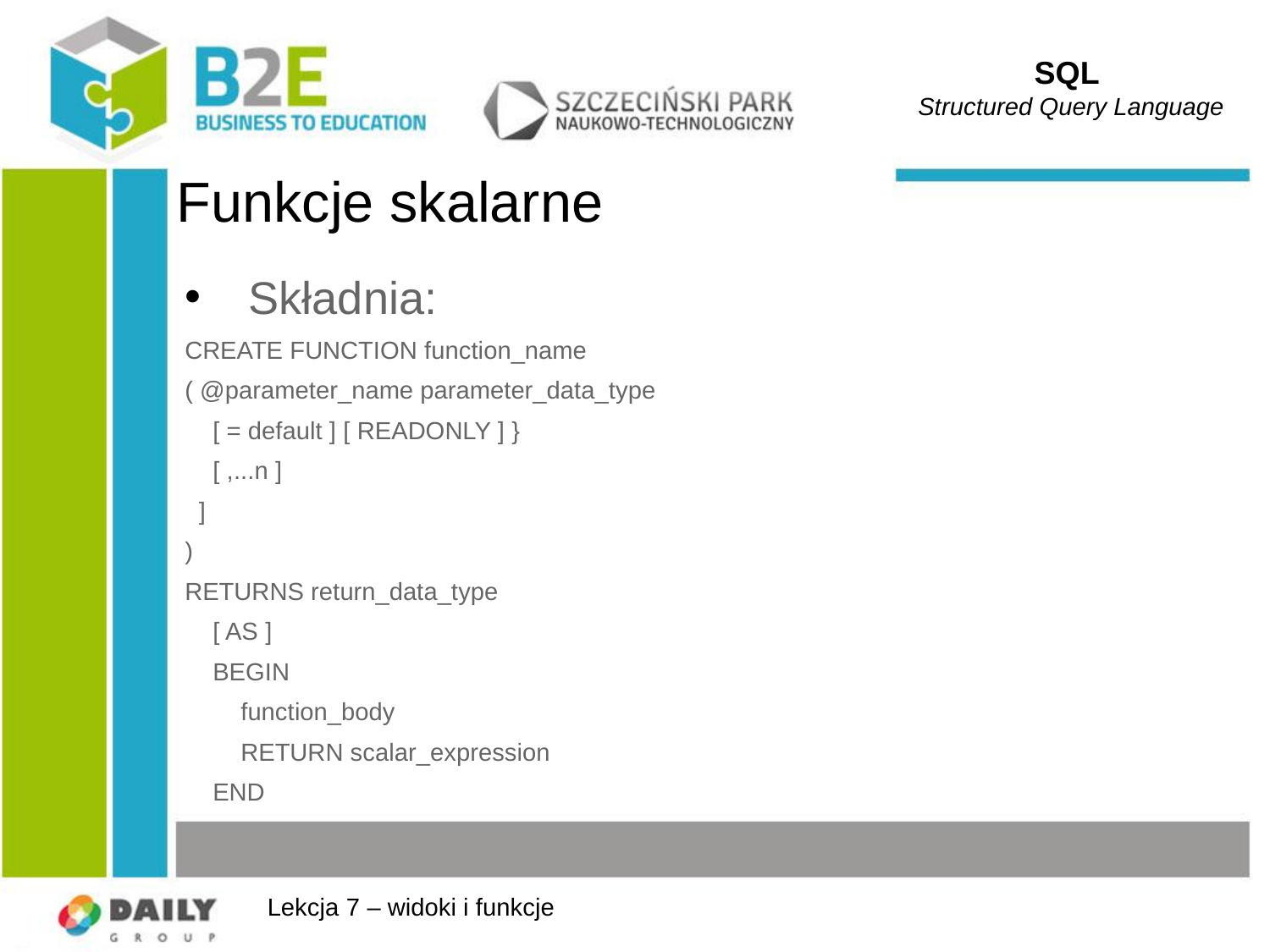

SQL
Structured Query Language
# Funkcje skalarne
Składnia:
CREATE FUNCTION function_name
( @parameter_name parameter_data_type
    [ = default ] [ READONLY ] }
    [ ,...n ]
  ]
)
RETURNS return_data_type
    [ AS ]
    BEGIN
        function_body
        RETURN scalar_expression
    END
Lekcja 7 – widoki i funkcje